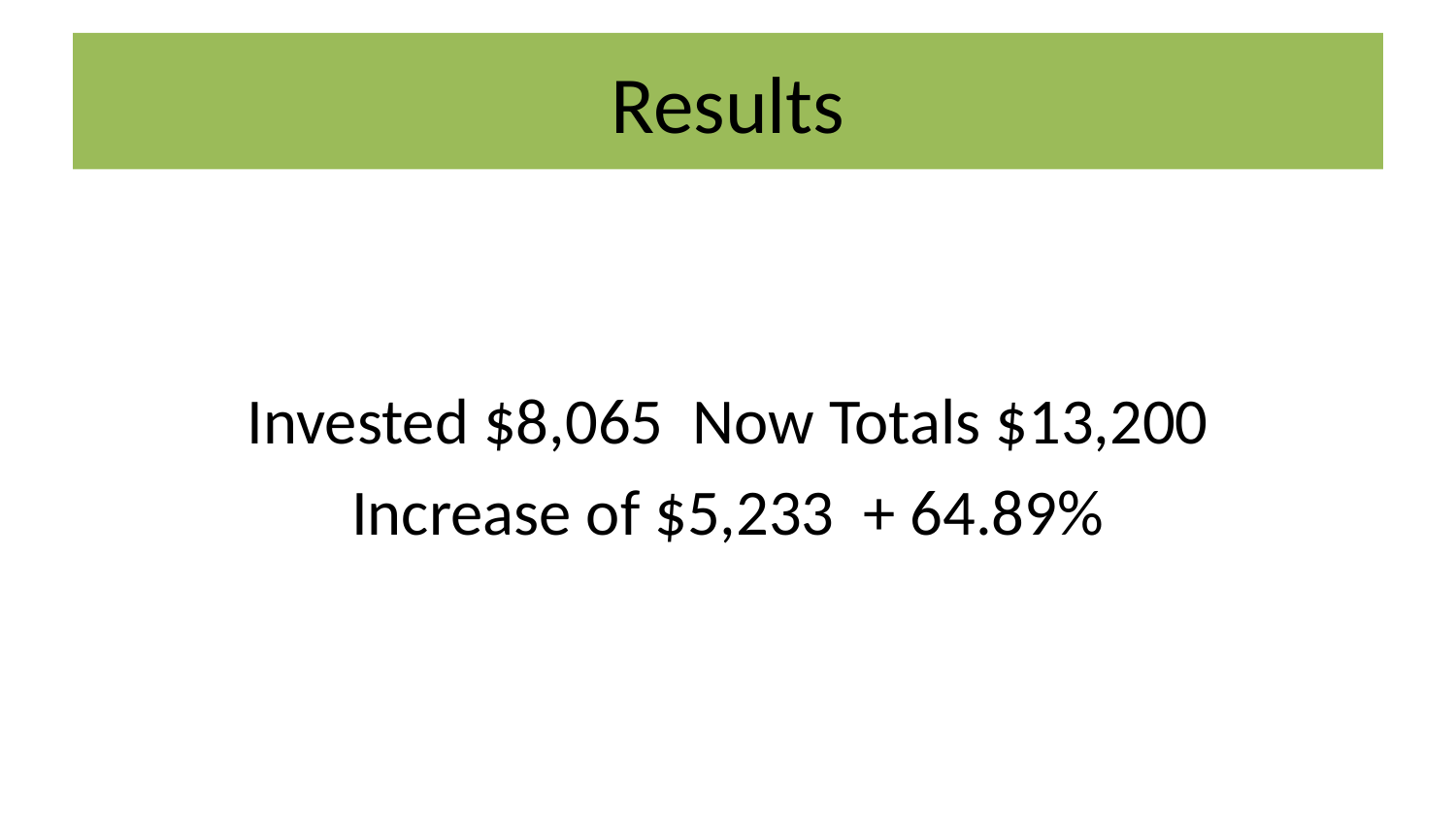

# Results

Invested $8,065  Now Totals $13,200
Increase of $5,233  + 64.89%